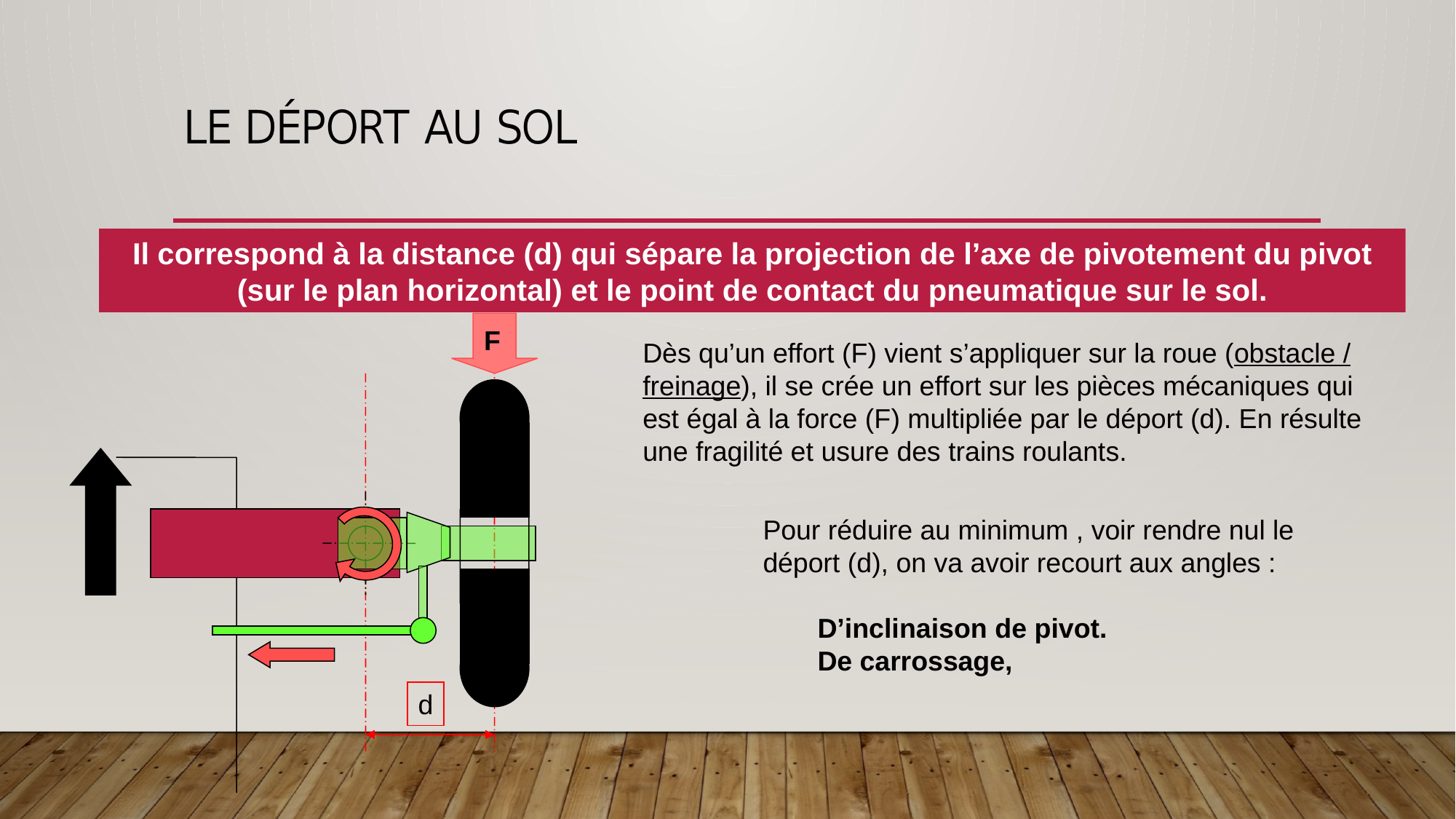

# Le déport au sol
Il correspond à la distance (d) qui sépare la projection de l’axe de pivotement du pivot (sur le plan horizontal) et le point de contact du pneumatique sur le sol.
F

Dès qu’un effort (F) vient s’appliquer sur la roue (obstacle / freinage), il se crée un effort sur les pièces mécaniques qui est égal à la force (F) multipliée par le déport (d). En résulte une fragilité et usure des trains roulants.

d

Pour réduire au minimum , voir rendre nul le déport (d), on va avoir recourt aux angles :

D’inclinaison de pivot.
De carrossage,